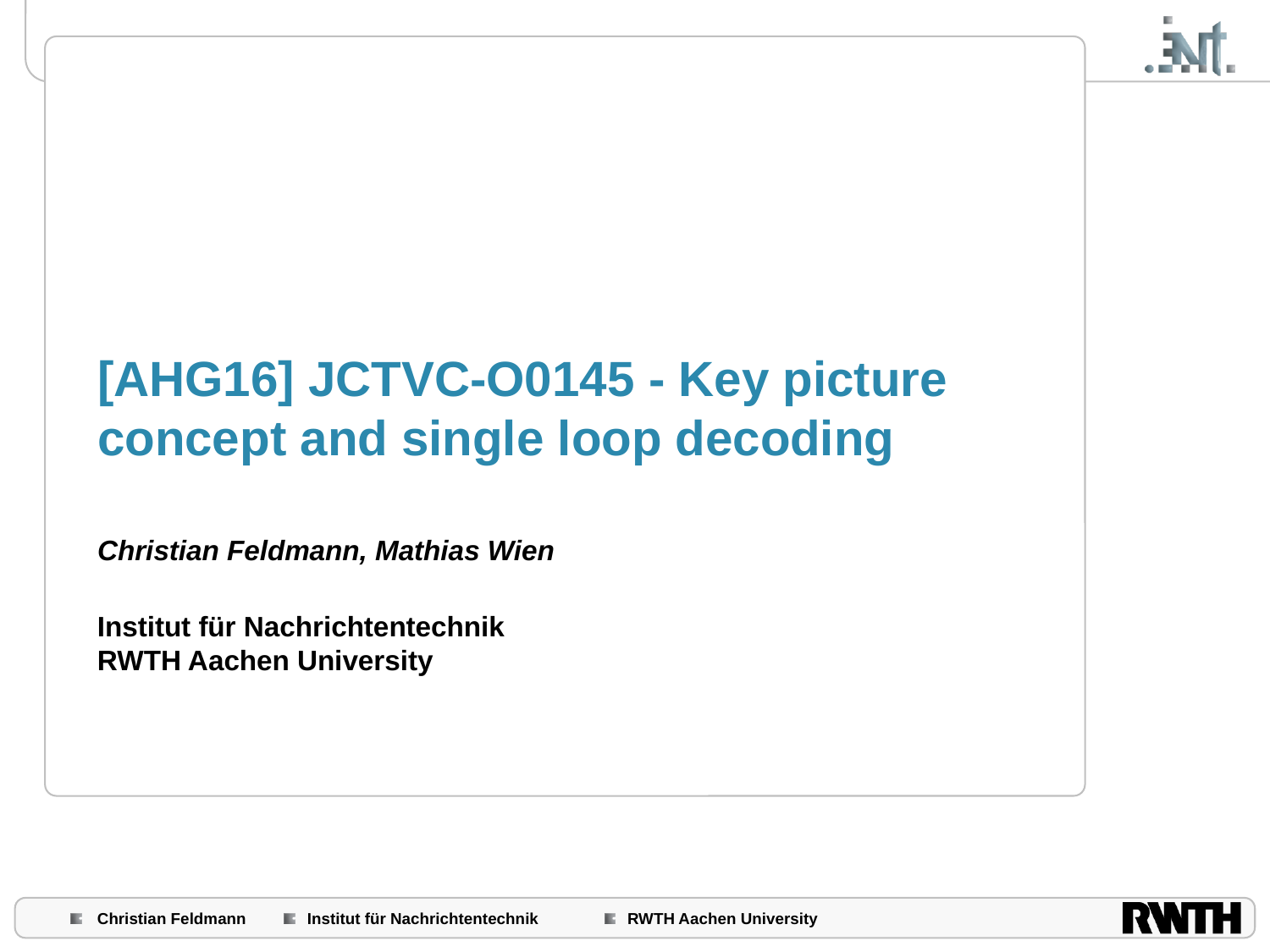

# [AHG16] JCTVC-O0145 - Key picture concept and single loop decoding
Christian Feldmann, Mathias Wien